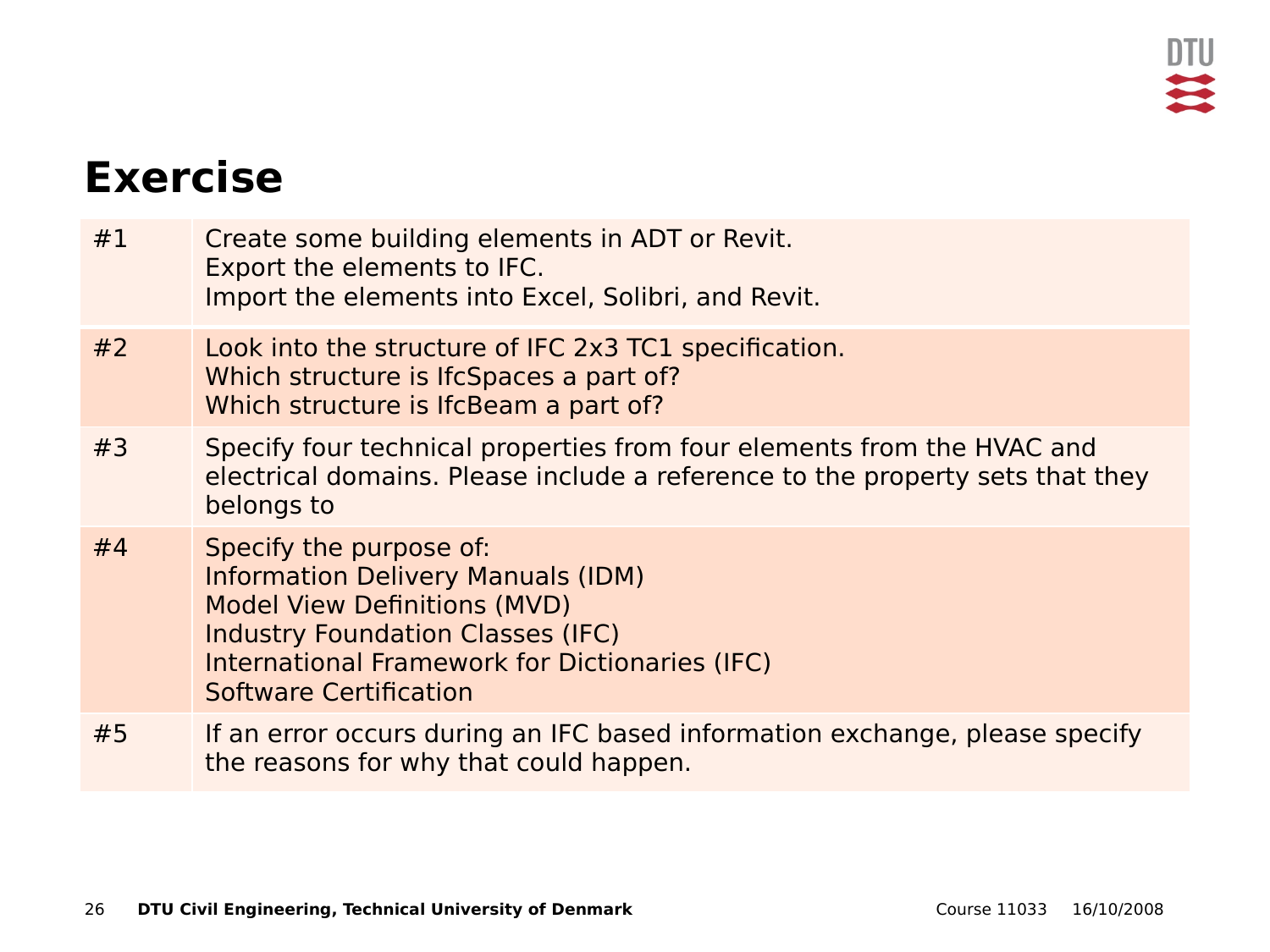

# Exercise
| #1 | Create some building elements in ADT or Revit. Export the elements to IFC. Import the elements into Excel, Solibri, and Revit. |
| --- | --- |
| #2 | Look into the structure of IFC 2x3 TC1 specification. Which structure is IfcSpaces a part of? Which structure is IfcBeam a part of? |
| #3 | Specify four technical properties from four elements from the HVAC and electrical domains. Please include a reference to the property sets that they belongs to |
| #4 | Specify the purpose of: Information Delivery Manuals (IDM) Model View Definitions (MVD) Industry Foundation Classes (IFC) International Framework for Dictionaries (IFC) Software Certification |
| #5 | If an error occurs during an IFC based information exchange, please specify the reasons for why that could happen. |